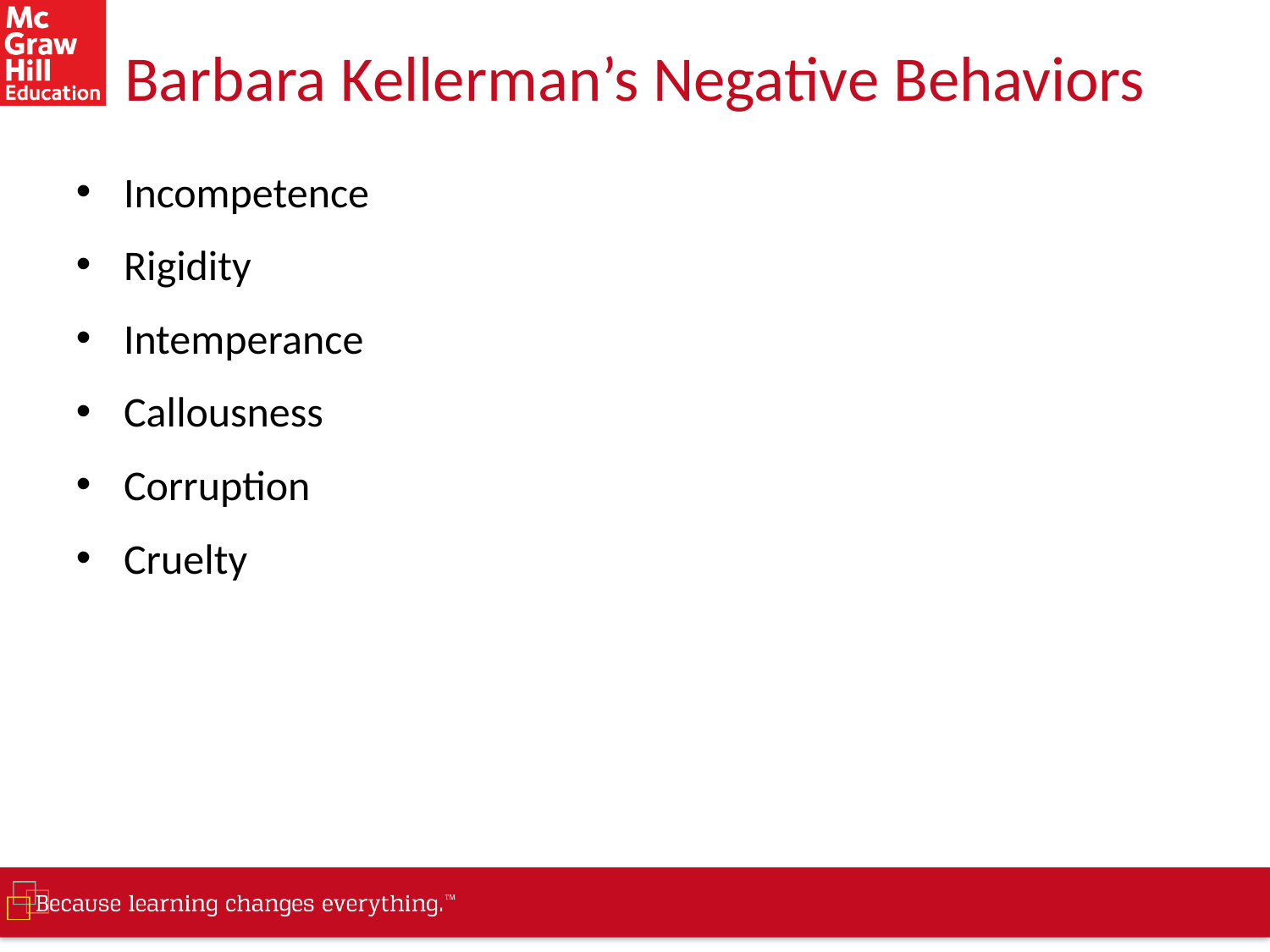

# Barbara Kellerman’s Negative Behaviors
Incompetence
Rigidity
Intemperance
Callousness
Corruption
Cruelty